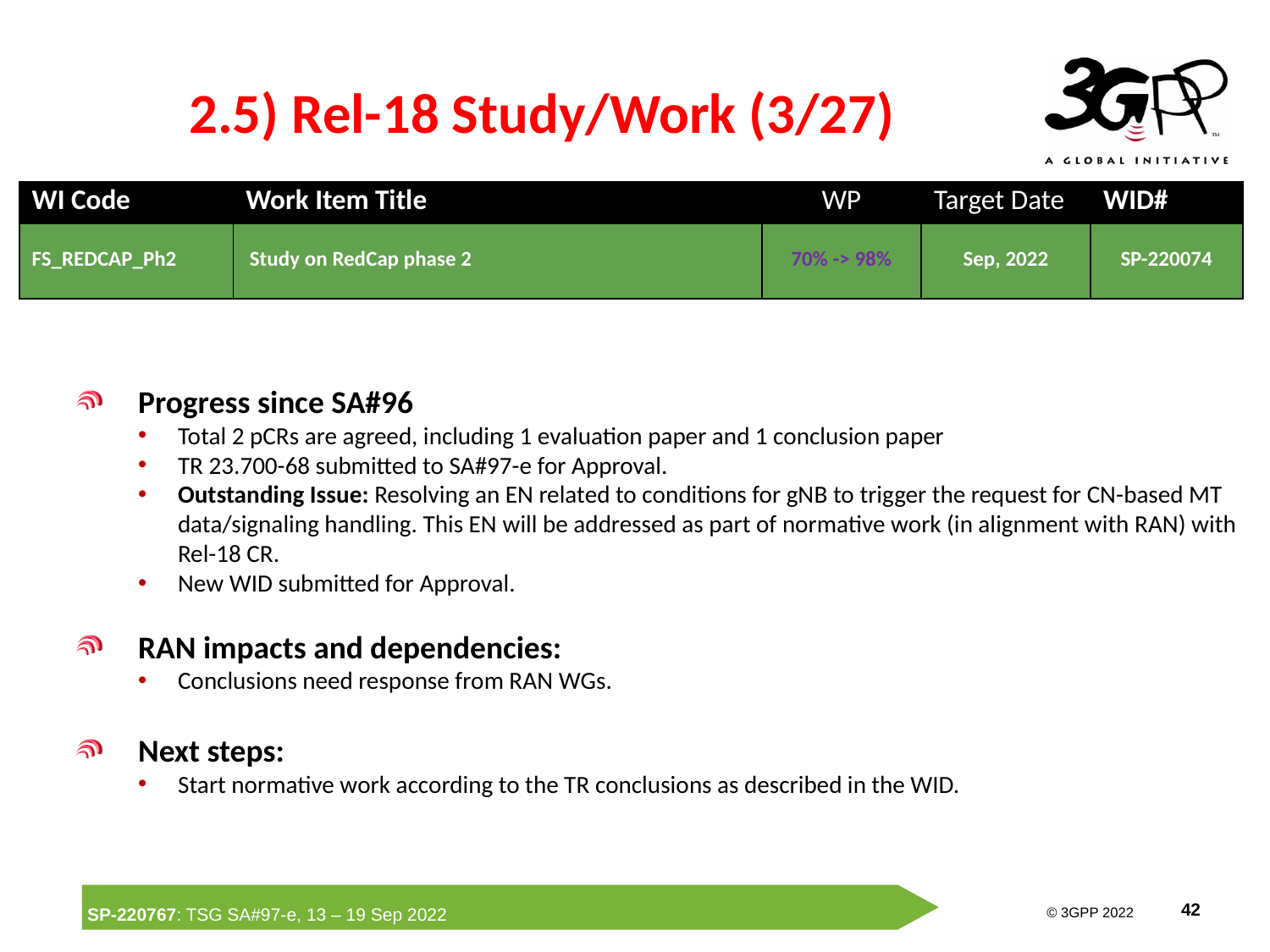

# 2.5) Rel-18 Study/Work (3/27)
| WI Code | Work Item Title | WP | Target Date | WID# |
| --- | --- | --- | --- | --- |
| FS\_REDCAP\_Ph2 | Study on RedCap phase 2 | 70% -> 98% | Sep, 2022 | SP-220074 |
Progress since SA#96
Total 2 pCRs are agreed, including 1 evaluation paper and 1 conclusion paper
TR 23.700-68 submitted to SA#97-e for Approval.
Outstanding Issue: Resolving an EN related to conditions for gNB to trigger the request for CN-based MT data/signaling handling. This EN will be addressed as part of normative work (in alignment with RAN) with Rel-18 CR.
New WID submitted for Approval.

RAN impacts and dependencies:
Conclusions need response from RAN WGs.

Next steps:
Start normative work according to the TR conclusions as described in the WID.